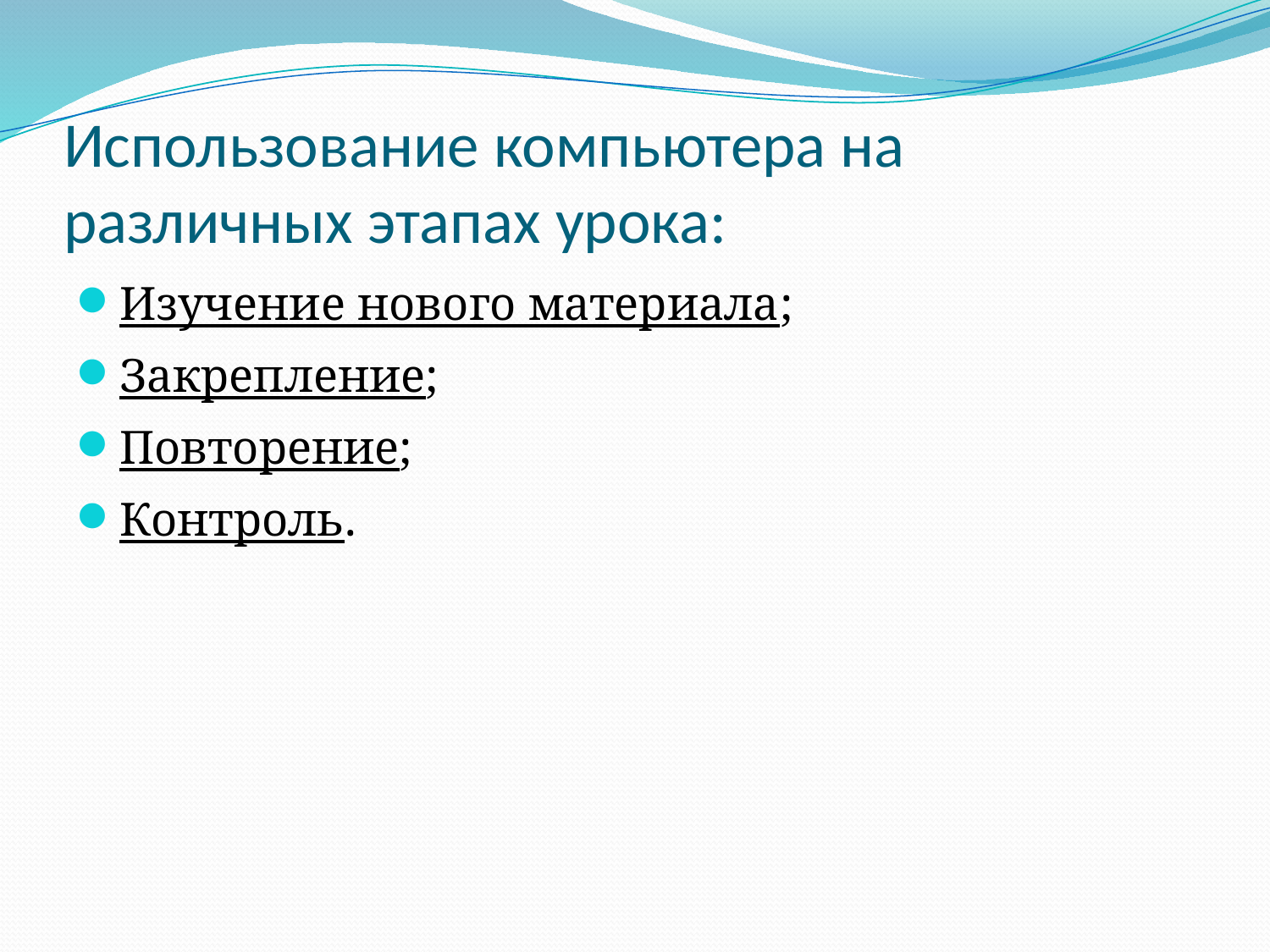

# Использование компьютера на различных этапах урока:
Изучение нового материала;
Закрепление;
Повторение;
Контроль.